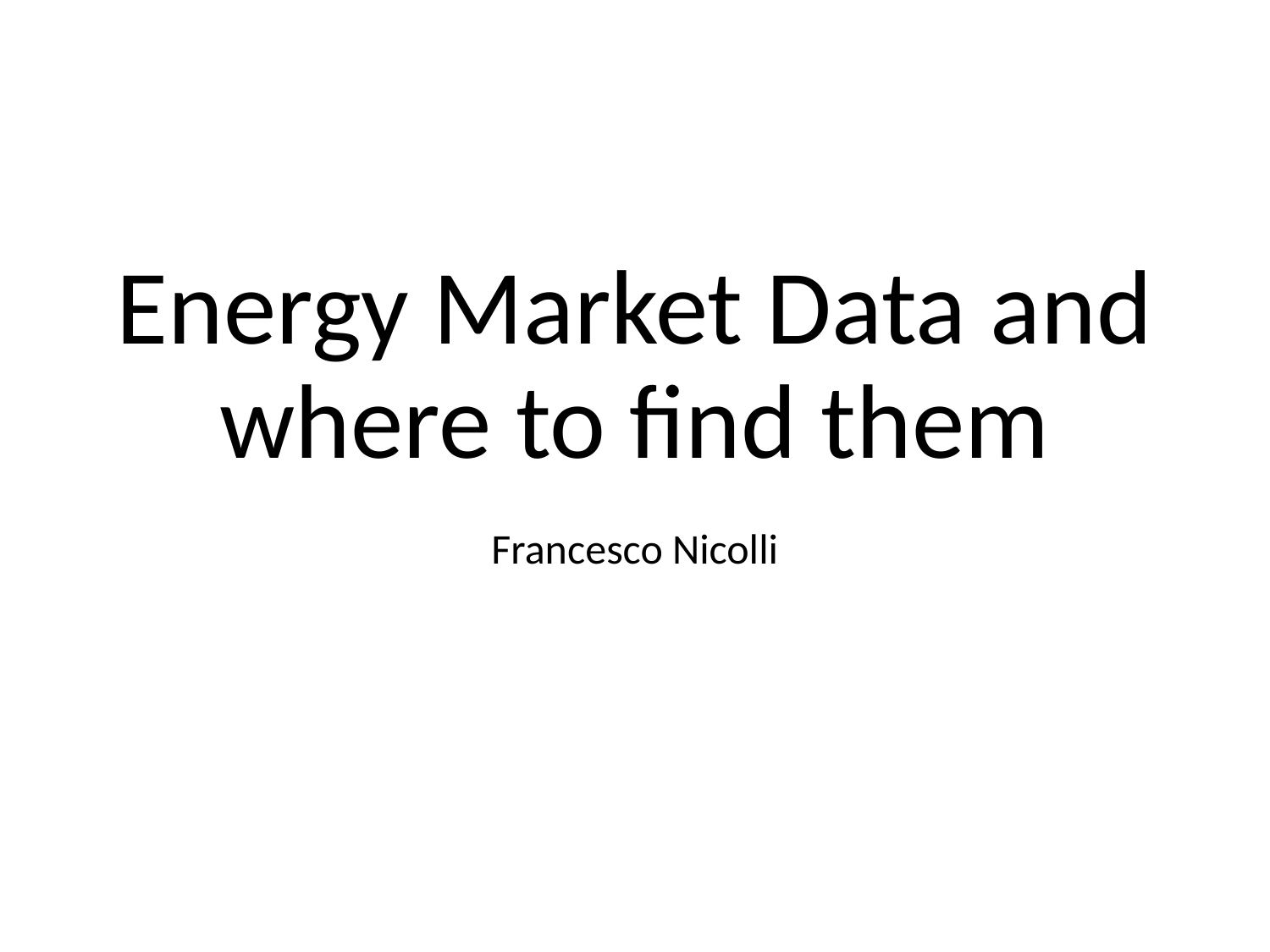

# Energy Market Data and where to find them
Francesco Nicolli